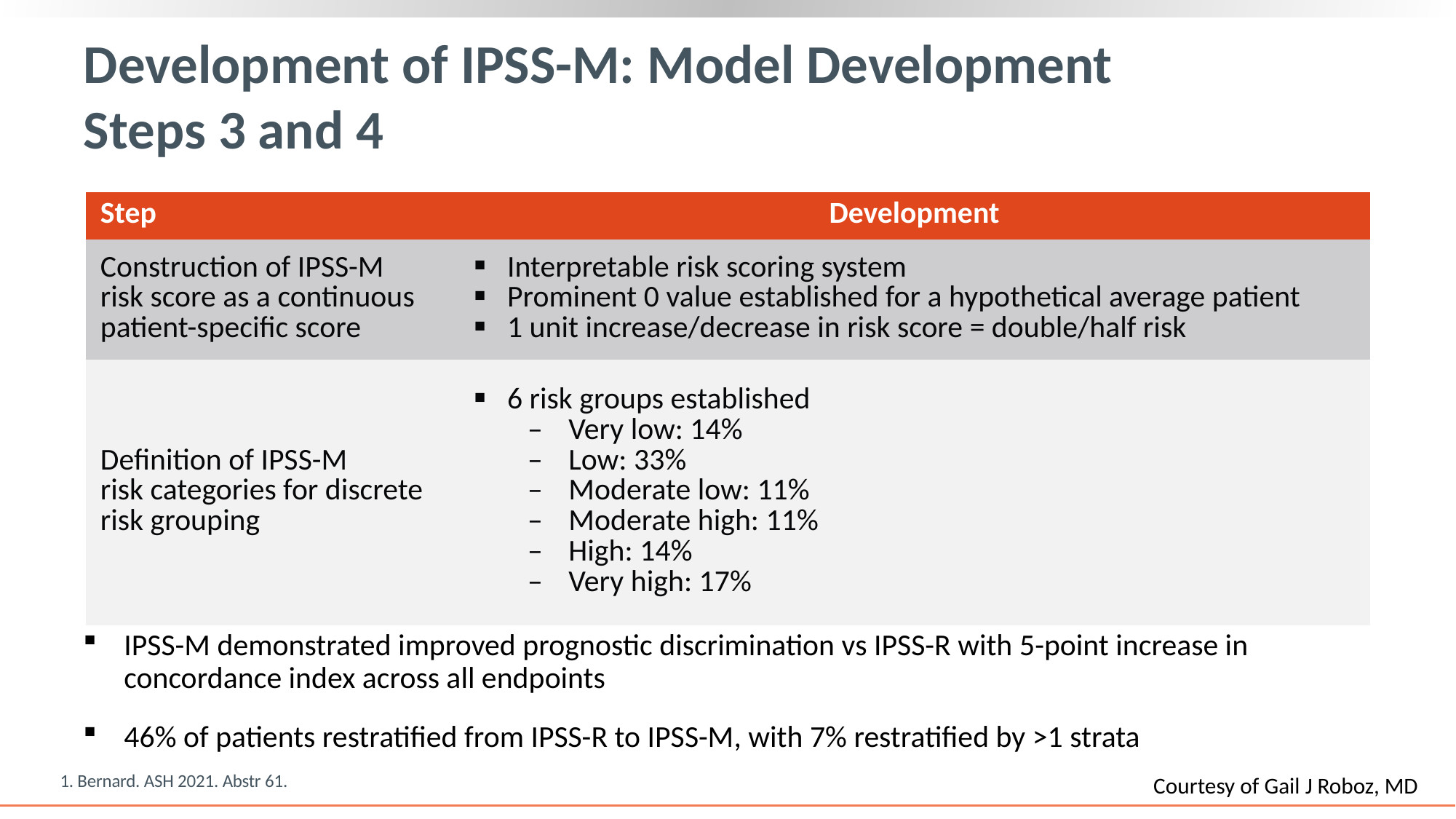

# Development of IPSS-M: Model Development Steps 3 and 4
| Step | Development |
| --- | --- |
| Construction of IPSS-M risk score as a continuous patient-specific score | Interpretable risk scoring system Prominent 0 value established for a hypothetical average patient 1 unit increase/decrease in risk score = double/half risk |
| Definition of IPSS-M risk categories for discrete risk grouping | 6 risk groups established Very low: 14% Low: 33% Moderate low: 11% Moderate high: 11% High: 14% Very high: 17% |
IPSS-M demonstrated improved prognostic discrimination vs IPSS-R with 5-point increase in concordance index across all endpoints
46% of patients restratified from IPSS-R to IPSS-M, with 7% restratified by >1 strata
1. Bernard. ASH 2021. Abstr 61.
Courtesy of Gail J Roboz, MD